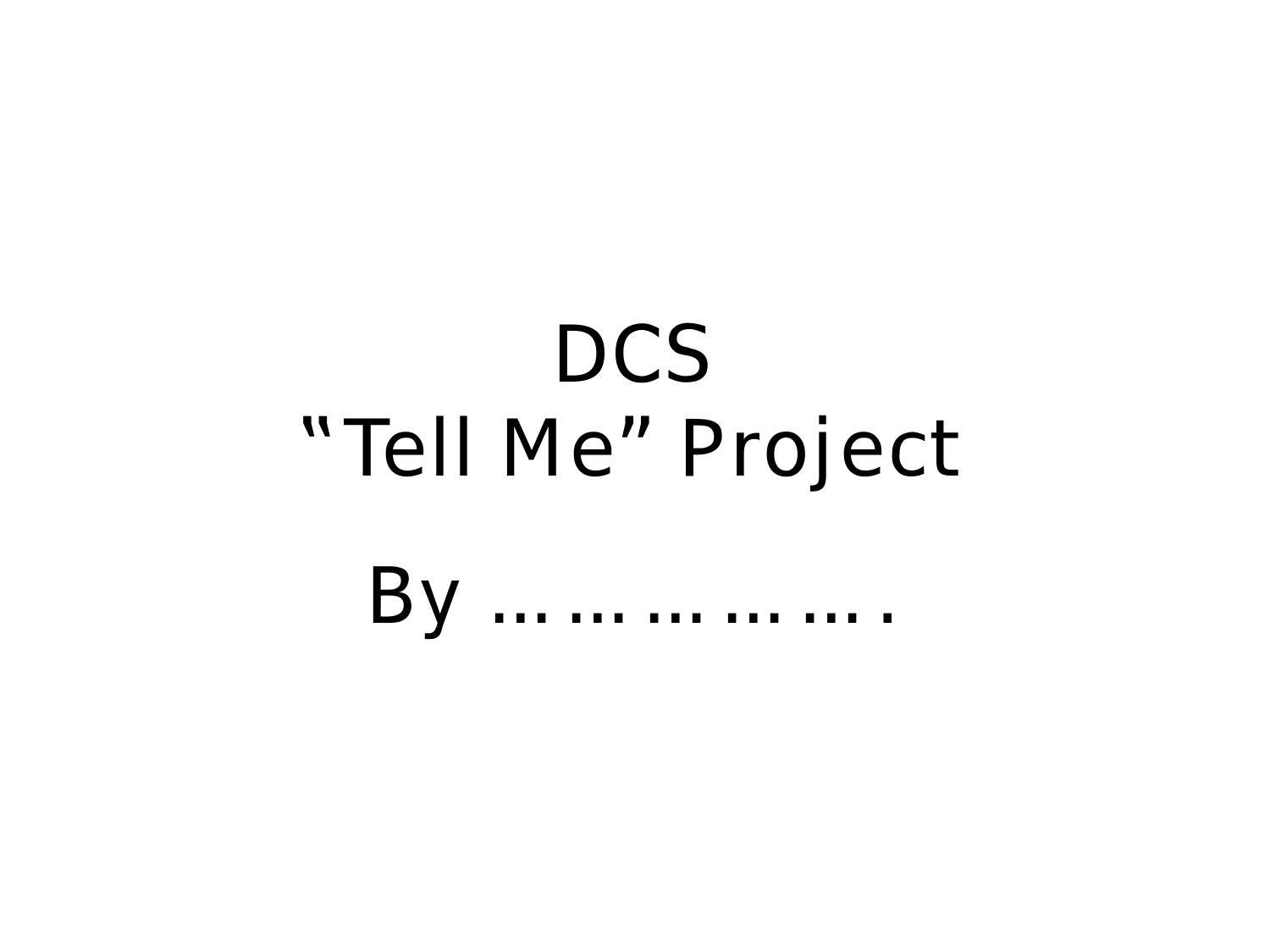

# DCS “Tell Me” Project
By …………….